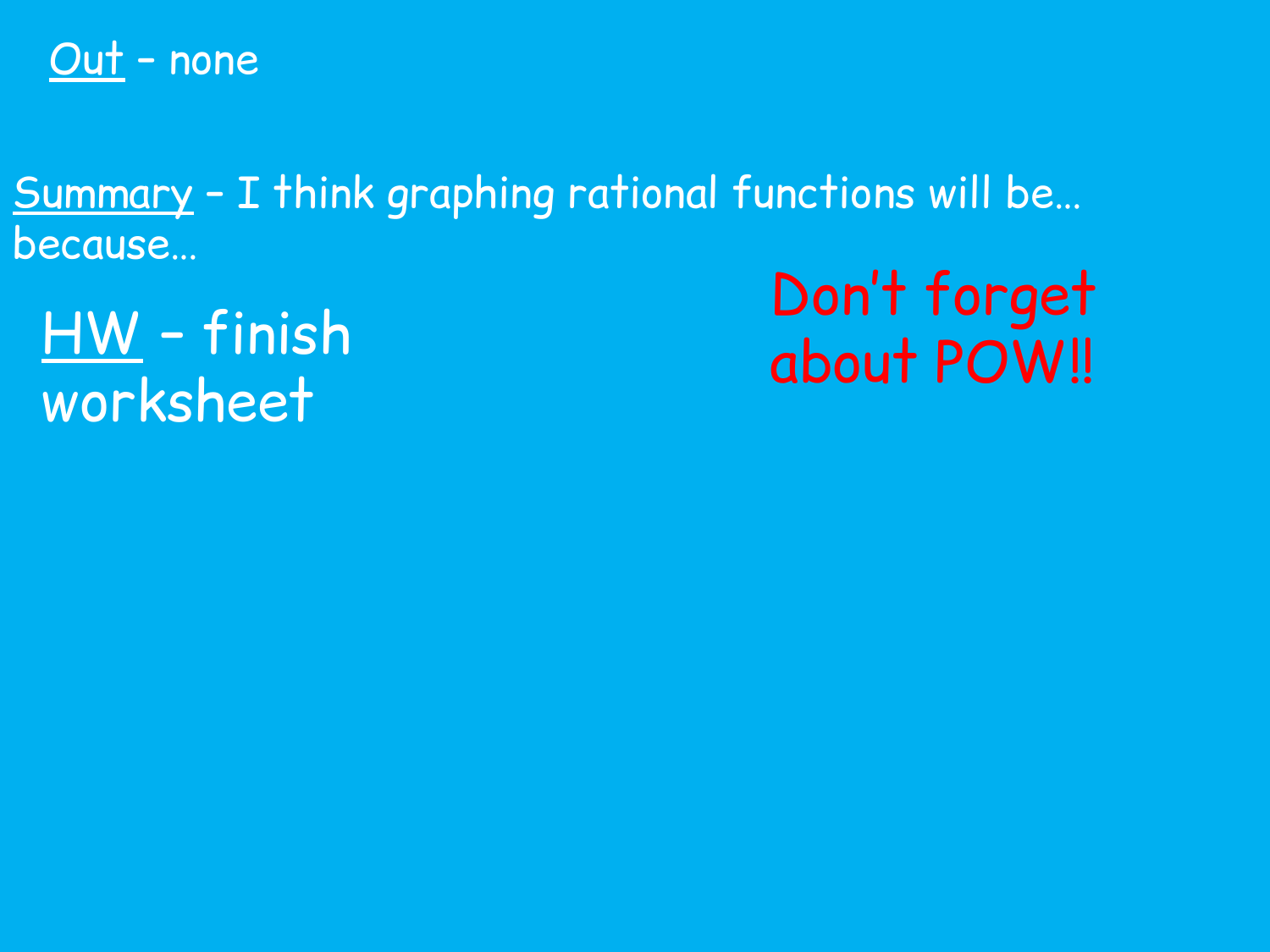

Out – none
Summary – I think graphing rational functions will be…because…
Don’t forget about POW!!
HW – finish worksheet